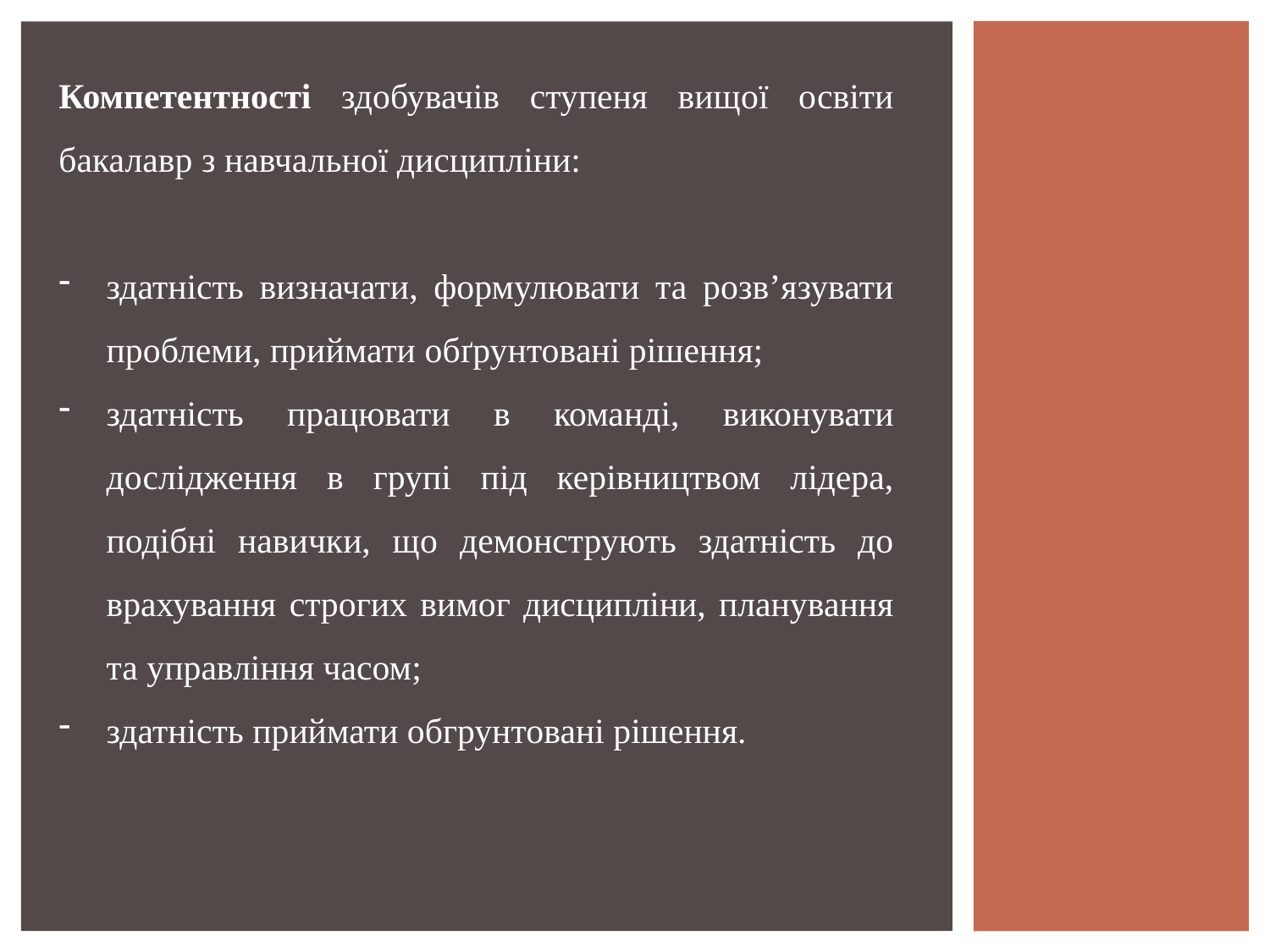

Компетентності здобувачів ступеня вищої освіти бакалавр з навчальної дисципліни:

здатність визначати, формулювати та розв’язувати проблеми, приймати обґрунтовані рішення;
здатність працювати в команді, виконувати дослідження в групі під керівництвом лідера, подібні навички, що демонструють здатність до врахування строгих вимог дисципліни, планування та управління часом;
здатність приймати обгрунтовані рішення.